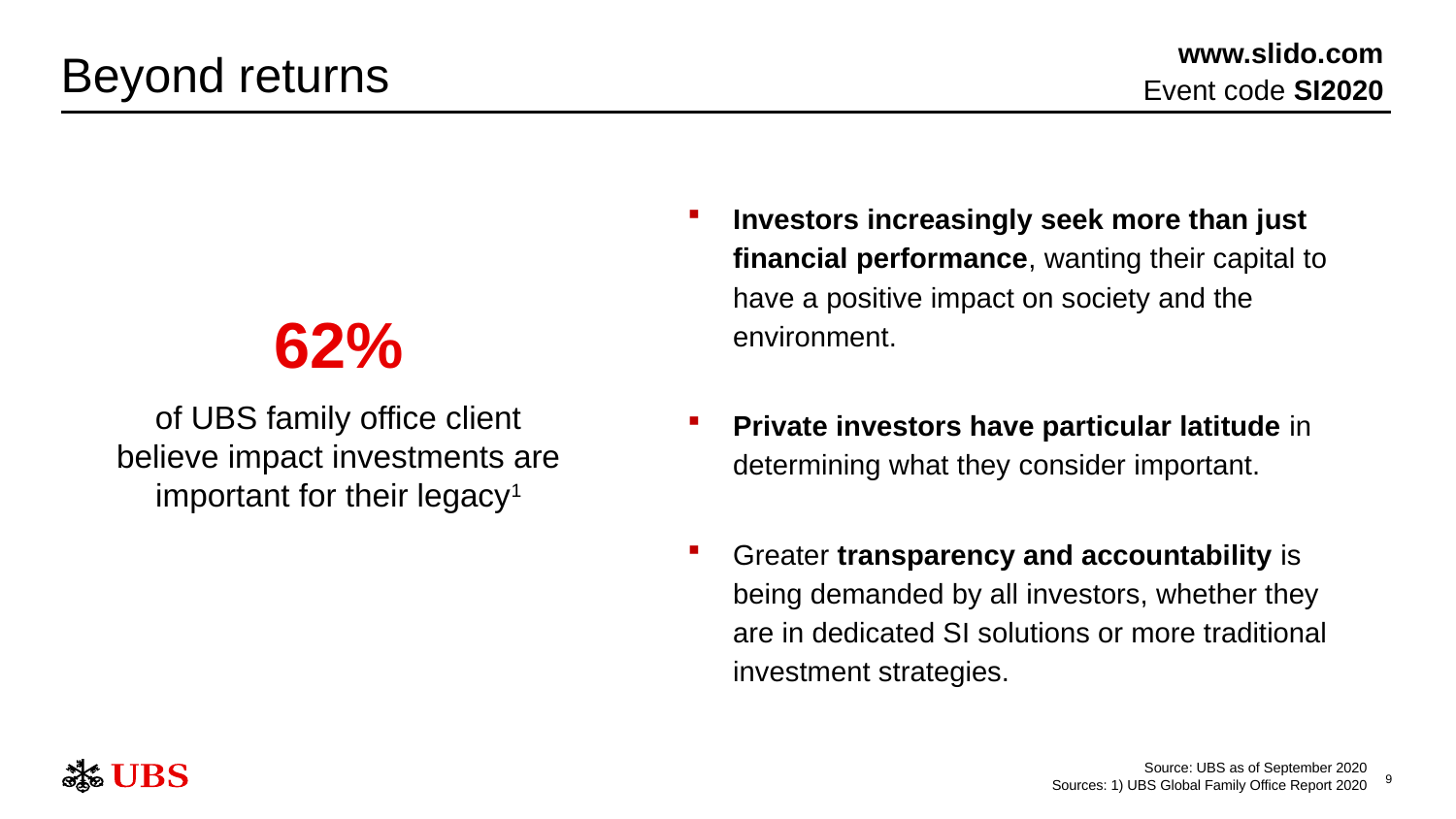

# Beyond returns
www.slido.com
Event code SI2020
Investors increasingly seek more than just financial performance, wanting their capital to have a positive impact on society and the environment.

Private investors have particular latitude in determining what they consider important.

Greater transparency and accountability is being demanded by all investors, whether they are in dedicated SI solutions or more traditional investment strategies.

62%
of UBS family office client believe impact investments are important for their legacy1
Source: UBS as of September 2020
Sources: 1) UBS Global Family Office Report 2020